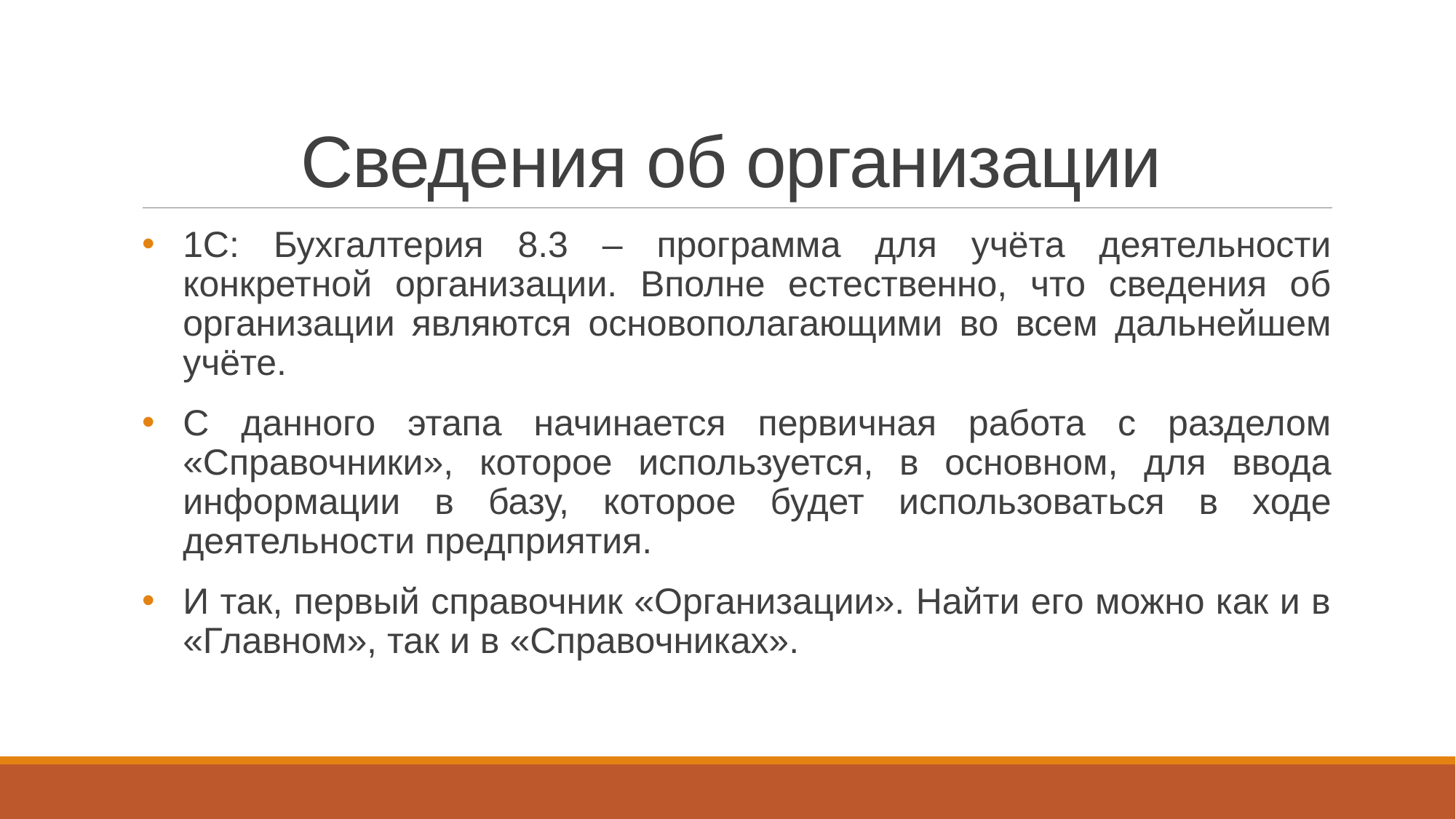

# Сведения об организации
1С: Бухгалтерия 8.3 – программа для учёта деятельности конкретной организации. Вполне естественно, что сведения об организации являются основополагающими во всем дальнейшем учёте.
С данного этапа начинается первичная работа с разделом «Справочники», которое используется, в основном, для ввода информации в базу, которое будет использоваться в ходе деятельности предприятия.
И так, первый справочник «Организации». Найти его можно как и в «Главном», так и в «Справочниках».